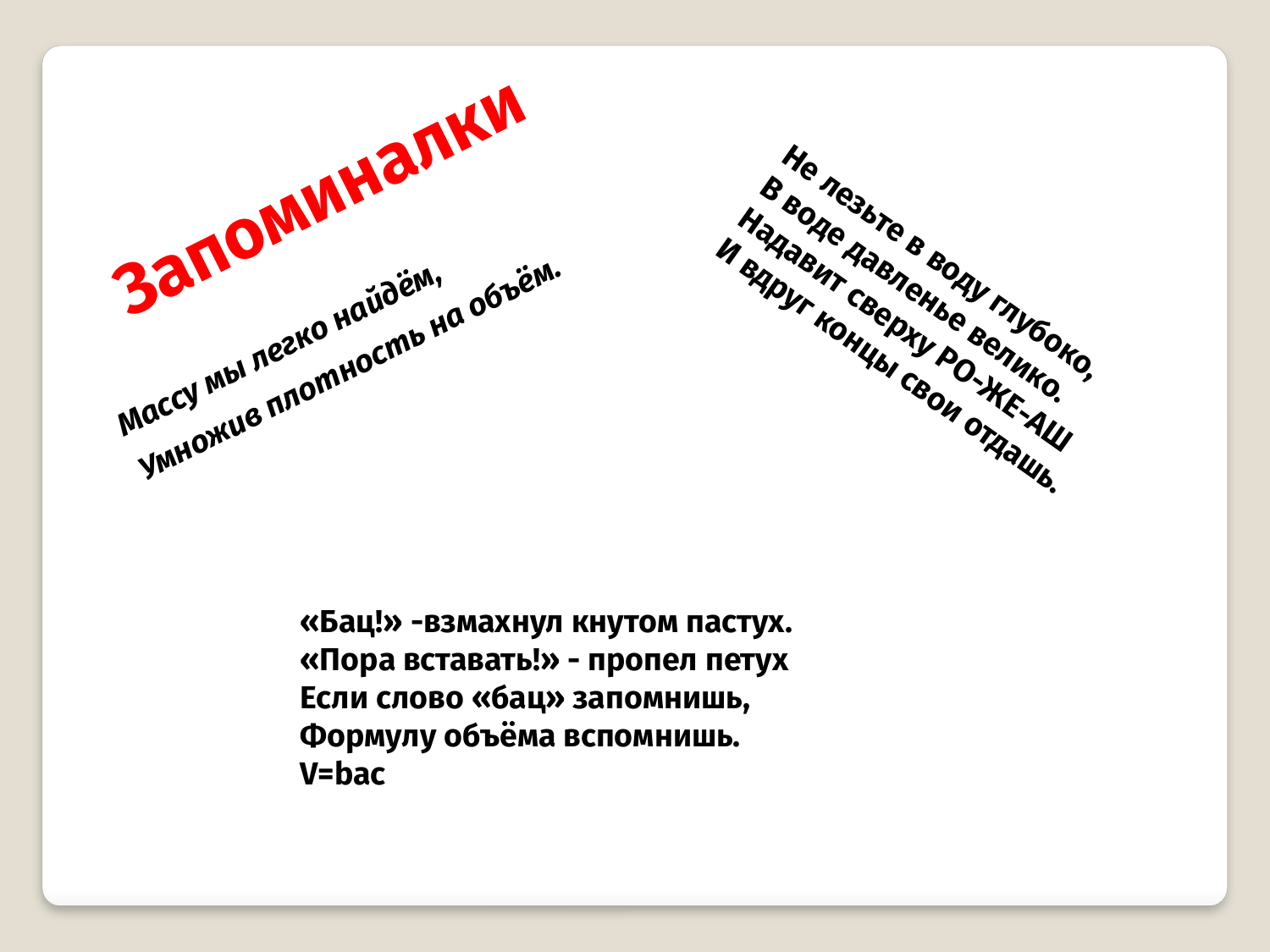

Запоминалки
Не лезьте в воду глубоко,
В воде давленье велико.
Надавит сверху РО-ЖЕ-АШ
И вдруг концы свои отдашь.
Массу мы легко найдём,
Умножив плотность на объём.
«Бац!» -взмахнул кнутом пастух.
«Пора вставать!» - пропел петух
Если слово «бац» запомнишь,
Формулу объёма вспомнишь.
V=bac